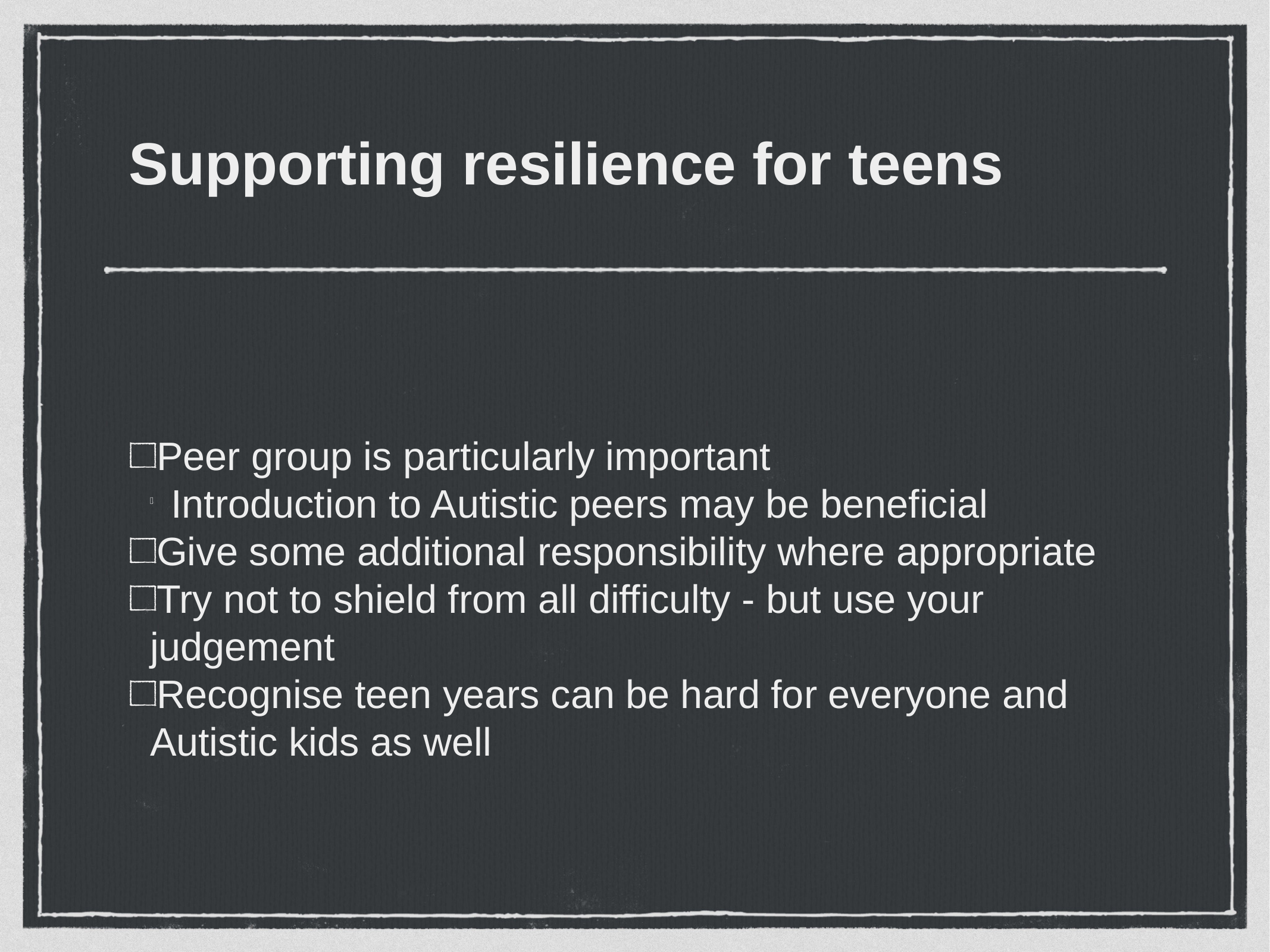

Supporting resilience for teens
Peer group is particularly important
Introduction to Autistic peers may be beneficial
Give some additional responsibility where appropriate
Try not to shield from all difficulty - but use your judgement
Recognise teen years can be hard for everyone and Autistic kids as well